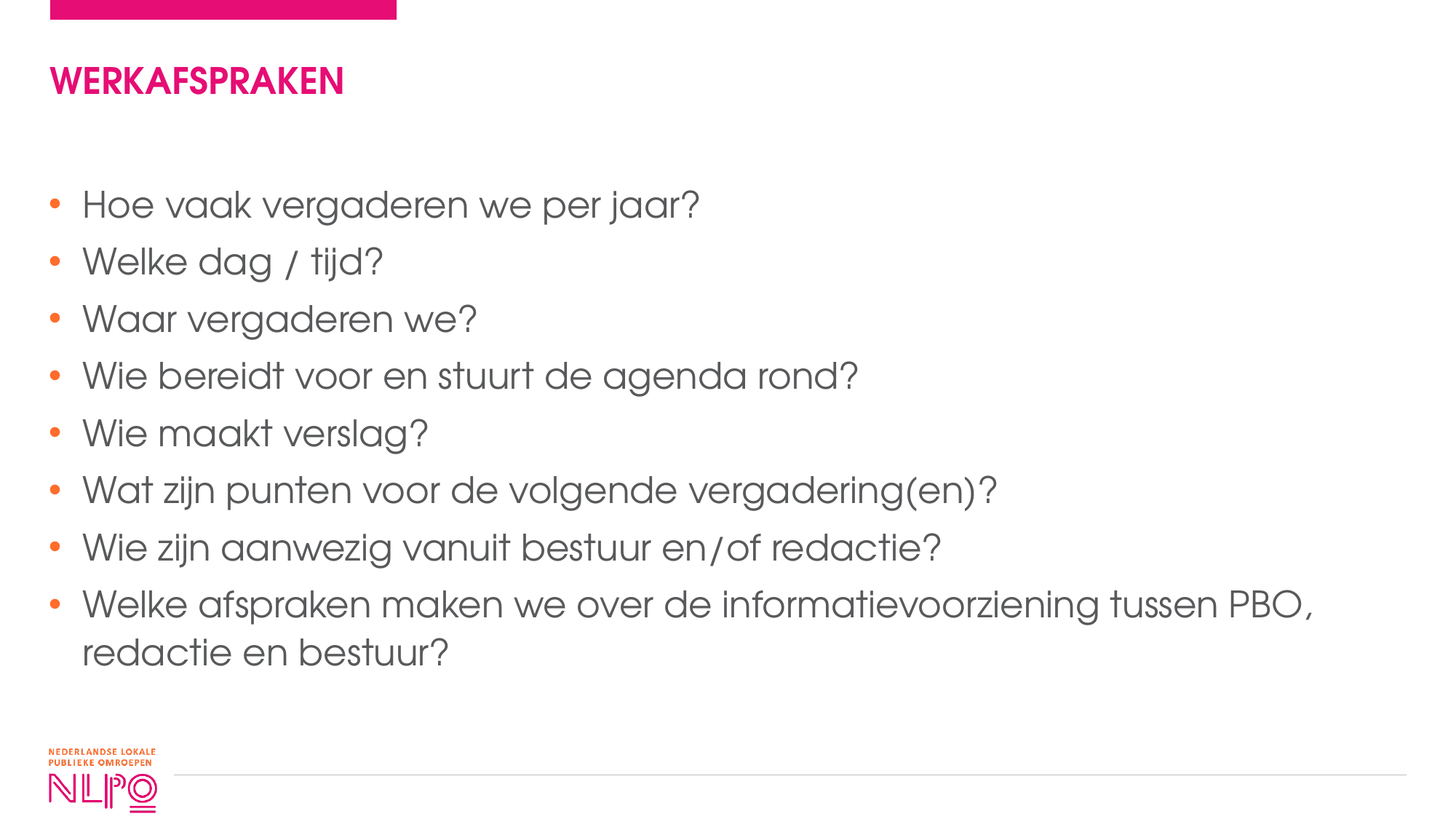

# WERKAFSPRAKEN

Hoe vaak vergaderen we per jaar?
Welke dag / tijd?
Waar vergaderen we?
Wie bereidt voor en stuurt de agenda rond?
Wie maakt verslag?
Wat zijn punten voor de volgende vergadering(en)?
Wie zijn aanwezig vanuit bestuur en/of redactie?
Welke afspraken maken we over de informatievoorziening tussen PBO, redactie en bestuur?